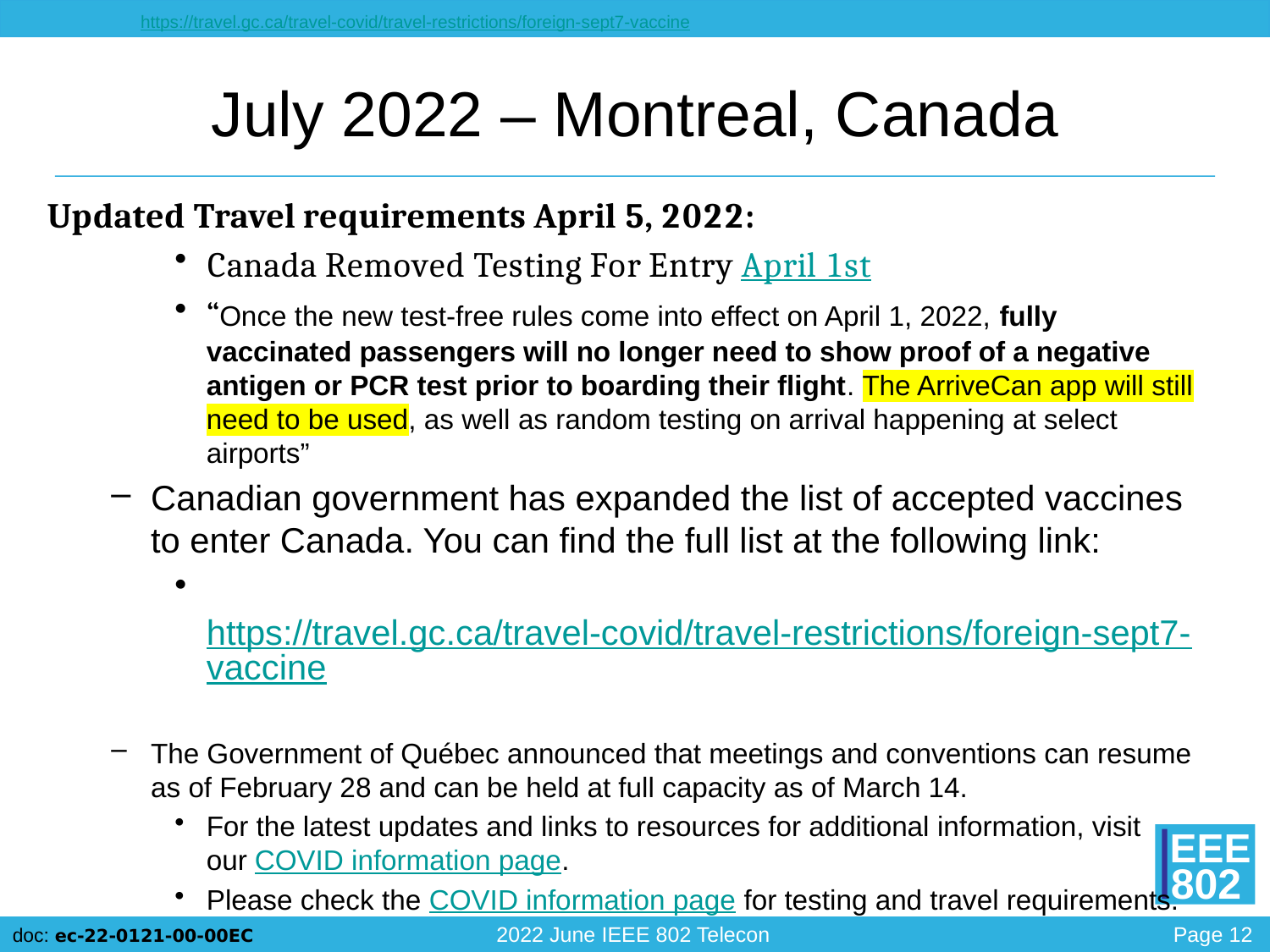

Canadian government has expanded the list of accepted vaccines to enter Canada. You can find the full list at the following link:

https://travel.gc.ca/travel-covid/travel-restrictions/foreign-sept7-vaccine
# July 2022 – Montreal, Canada
Updated Travel requirements April 5, 2022:
Canada Removed Testing For Entry April 1st
“Once the new test-free rules come into effect on April 1, 2022, fully vaccinated passengers will no longer need to show proof of a negative antigen or PCR test prior to boarding their flight. The ArriveCan app will still need to be used, as well as random testing on arrival happening at select airports”
Canadian government has expanded the list of accepted vaccines to enter Canada. You can find the full list at the following link:
 https://travel.gc.ca/travel-covid/travel-restrictions/foreign-sept7-vaccine
The Government of Québec announced that meetings and conventions can resume as of February 28 and can be held at full capacity as of March 14.
For the latest updates and links to resources for additional information, visit our COVID information page.
Please check the COVID information page for testing and travel requirements.